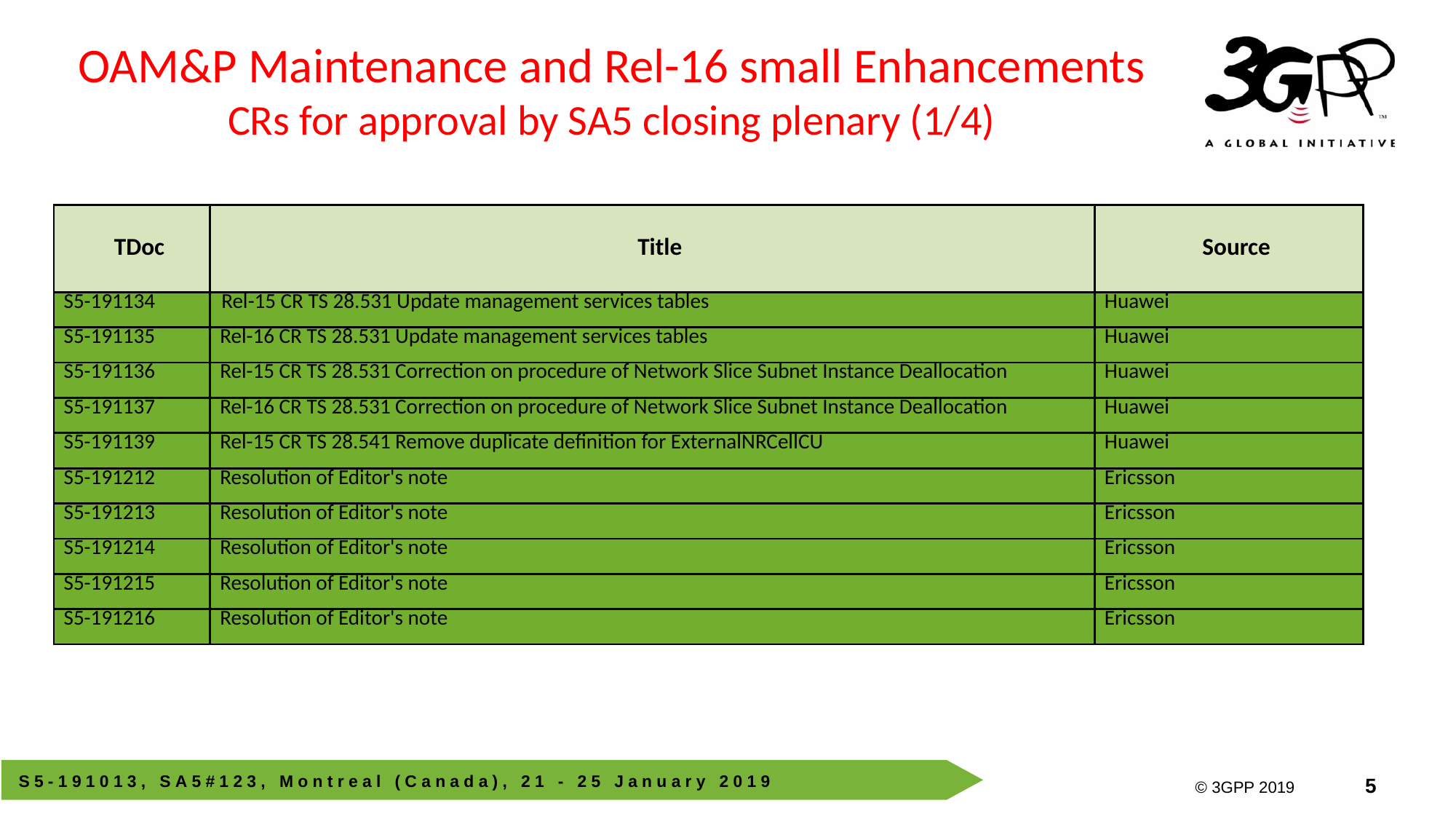

OAM&P Maintenance and Rel-16 small Enhancements
CRs for approval by SA5 closing plenary (1/4)
| TDoc | Title | Source |
| --- | --- | --- |
| S5-191134 | Rel-15 CR TS 28.531 Update management services tables | Huawei |
| S5-191135 | Rel-16 CR TS 28.531 Update management services tables | Huawei |
| S5-191136 | Rel-15 CR TS 28.531 Correction on procedure of Network Slice Subnet Instance Deallocation | Huawei |
| S5-191137 | Rel-16 CR TS 28.531 Correction on procedure of Network Slice Subnet Instance Deallocation | Huawei |
| S5-191139 | Rel-15 CR TS 28.541 Remove duplicate definition for ExternalNRCellCU | Huawei |
| S5-191212 | Resolution of Editor's note | Ericsson |
| S5-191213 | Resolution of Editor's note | Ericsson |
| S5-191214 | Resolution of Editor's note | Ericsson |
| S5-191215 | Resolution of Editor's note | Ericsson |
| S5-191216 | Resolution of Editor's note | Ericsson |